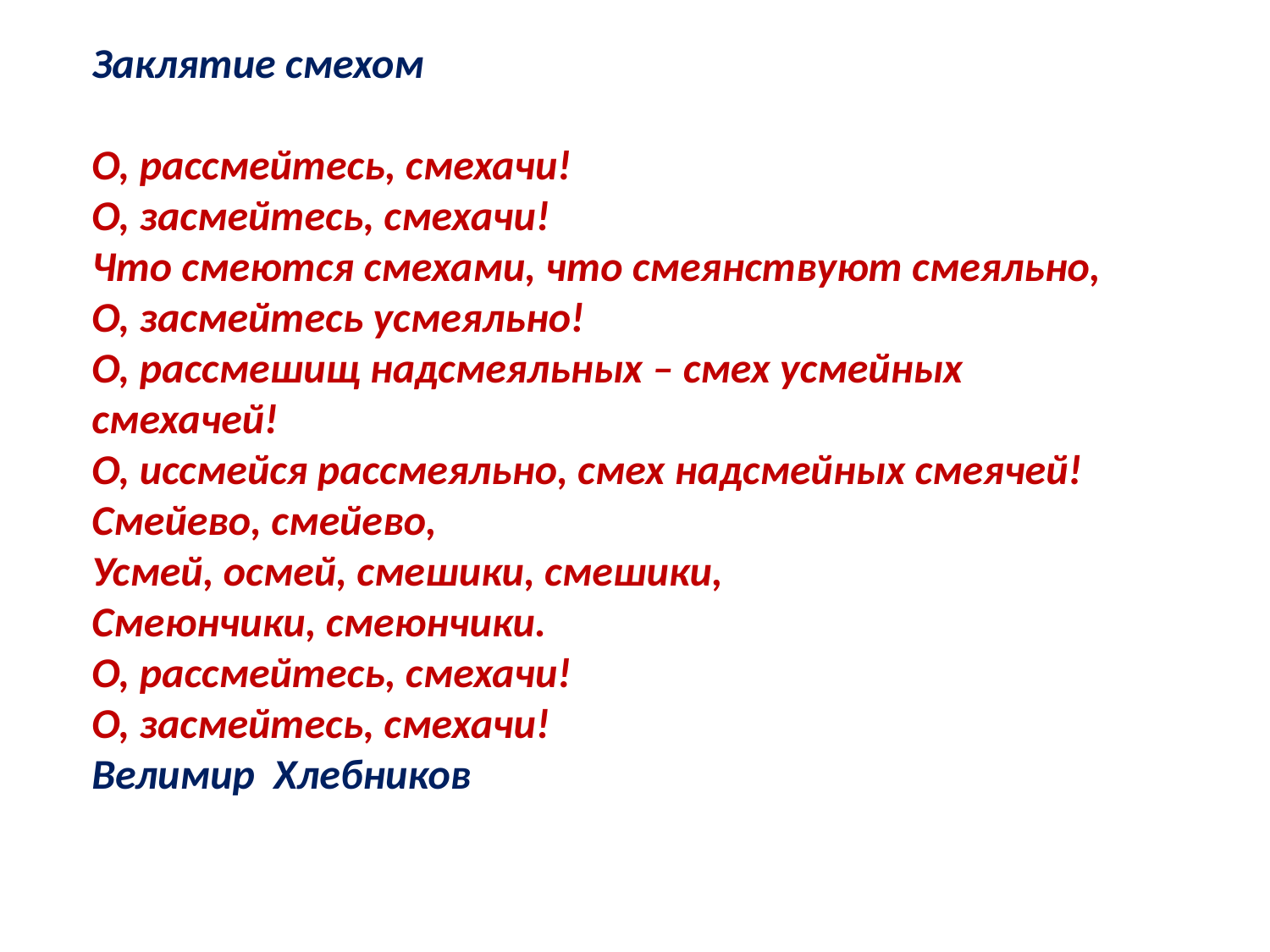

Заклятие смехом

О, рассмейтесь, смехачи!
О, засмейтесь, смехачи!
Что смеются смехами, что смеянствуют смеяльно,
О, засмейтесь усмеяльно!
О, рассмешищ надсмеяльных – смех усмейных смехачей!
О, иссмейся рассмеяльно, смех надсмейных смеячей!
Смейево, смейево,
Усмей, осмей, смешики, смешики,
Смеюнчики, смеюнчики.
О, рассмейтесь, смехачи!
О, засмейтесь, смехачи!
Велимир  Хлебников